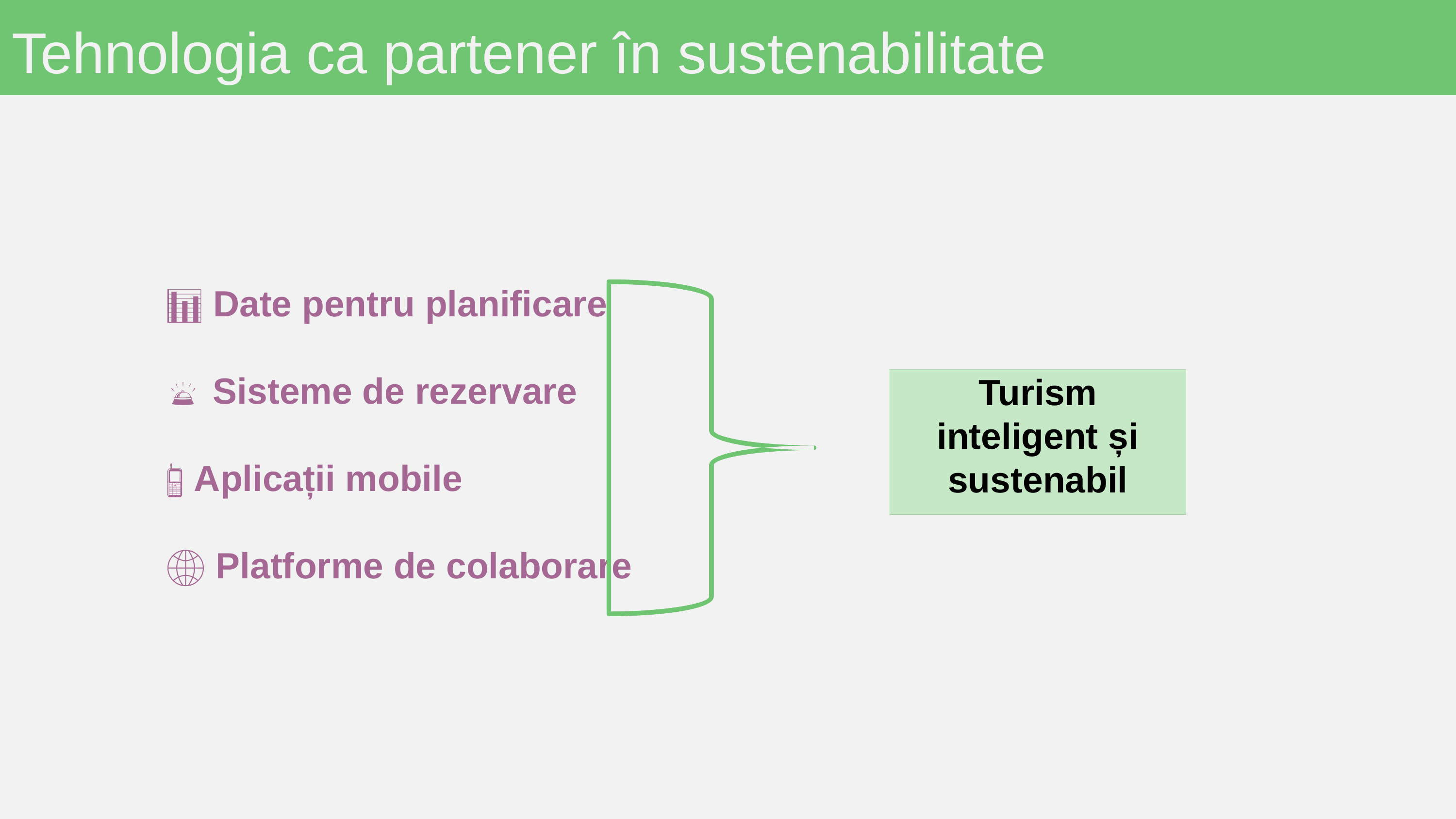

Tehnologia ca partener în sustenabilitate

📊 Date pentru planificare

🛎️ Sisteme de rezervare

📱 Aplicații mobile

🌐 Platforme de colaborare

Turism inteligent și sustenabil